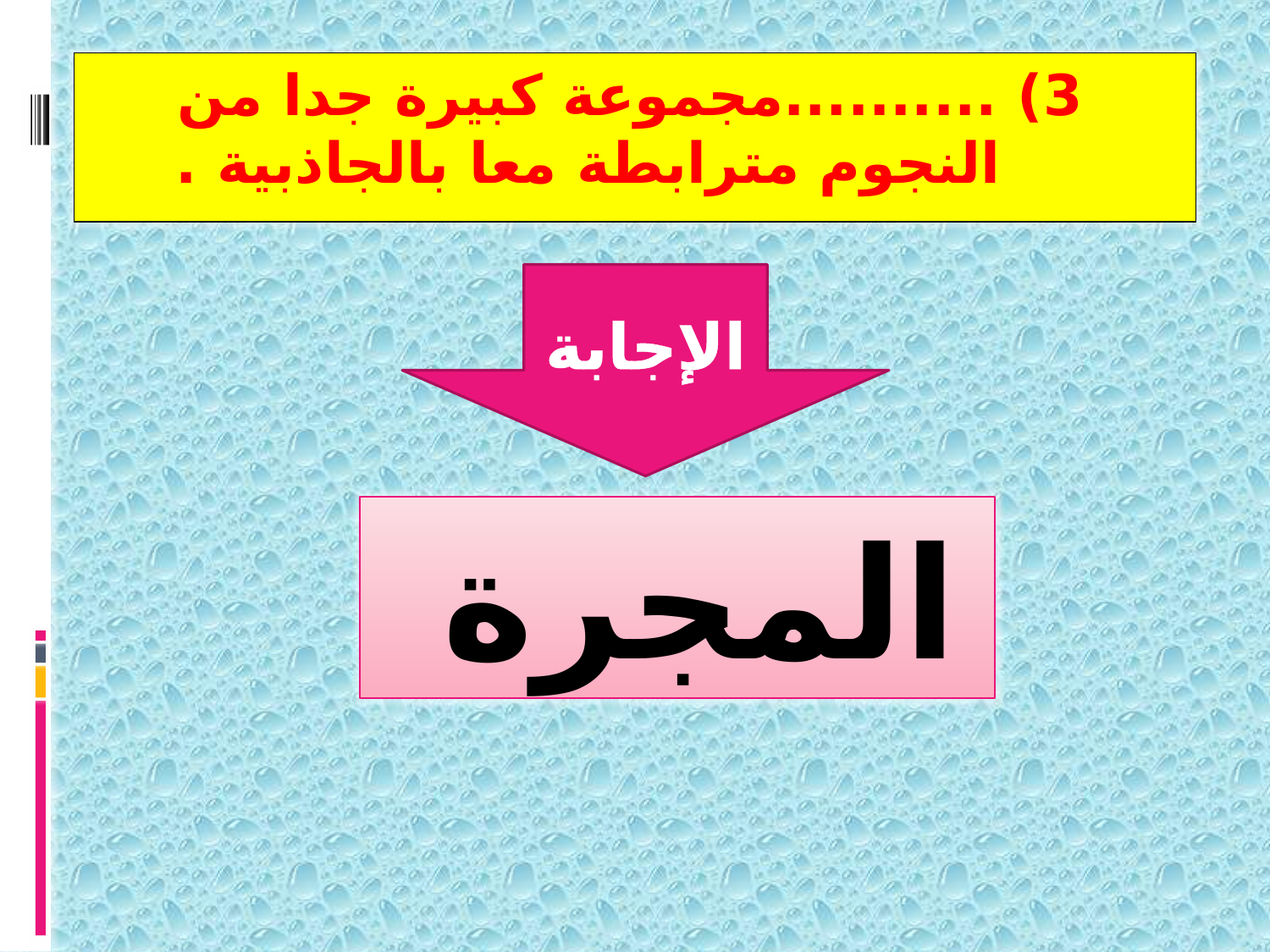

3) ..........مجموعة كبيرة جدا من النجوم مترابطة معا بالجاذبية .
الإجابة
المجرة